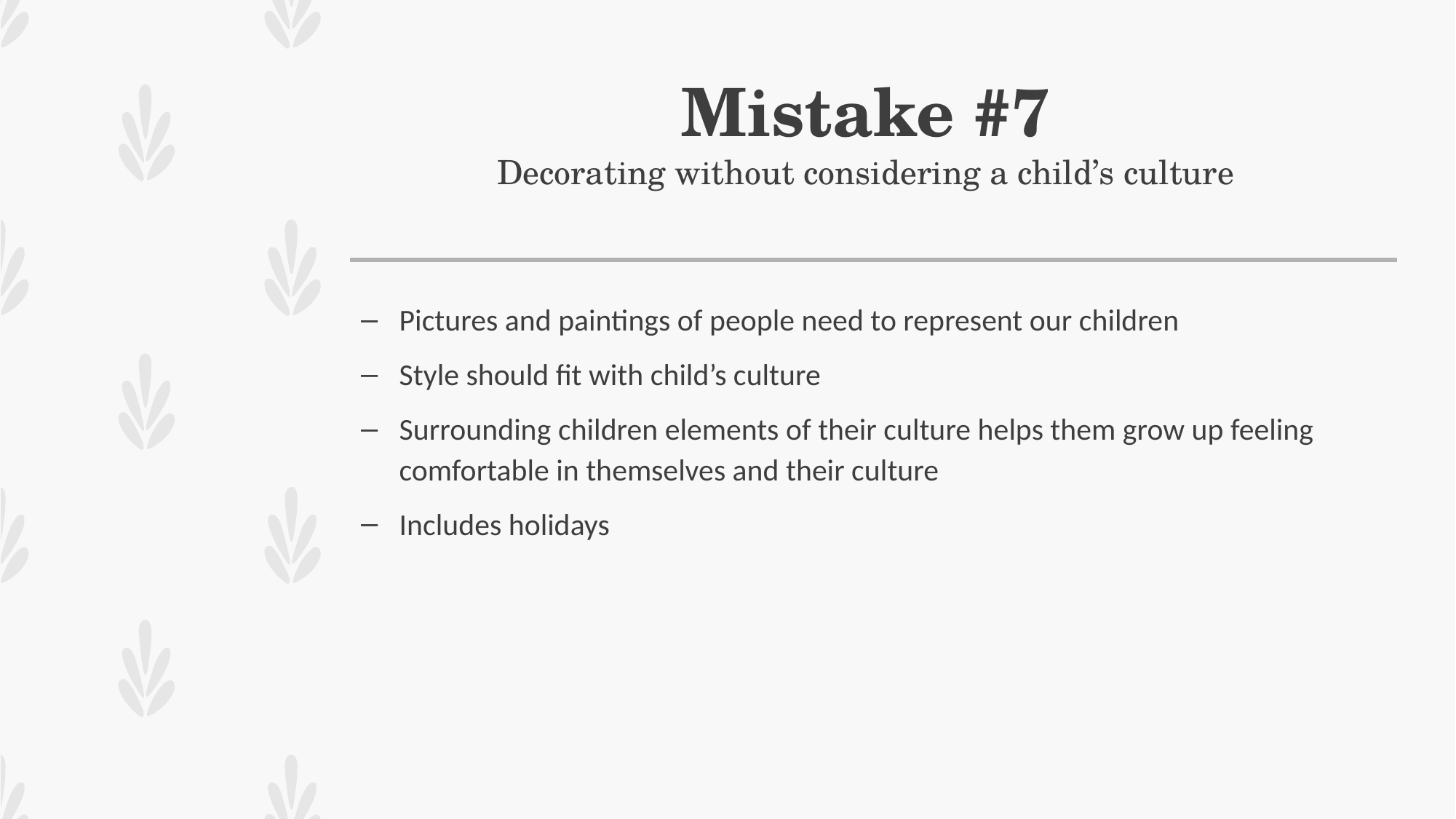

# Mistake #7 Decorating without considering a child’s culture
Pictures and paintings of people need to represent our children
Style should fit with child’s culture
Surrounding children elements of their culture helps them grow up feeling comfortable in themselves and their culture
Includes holidays